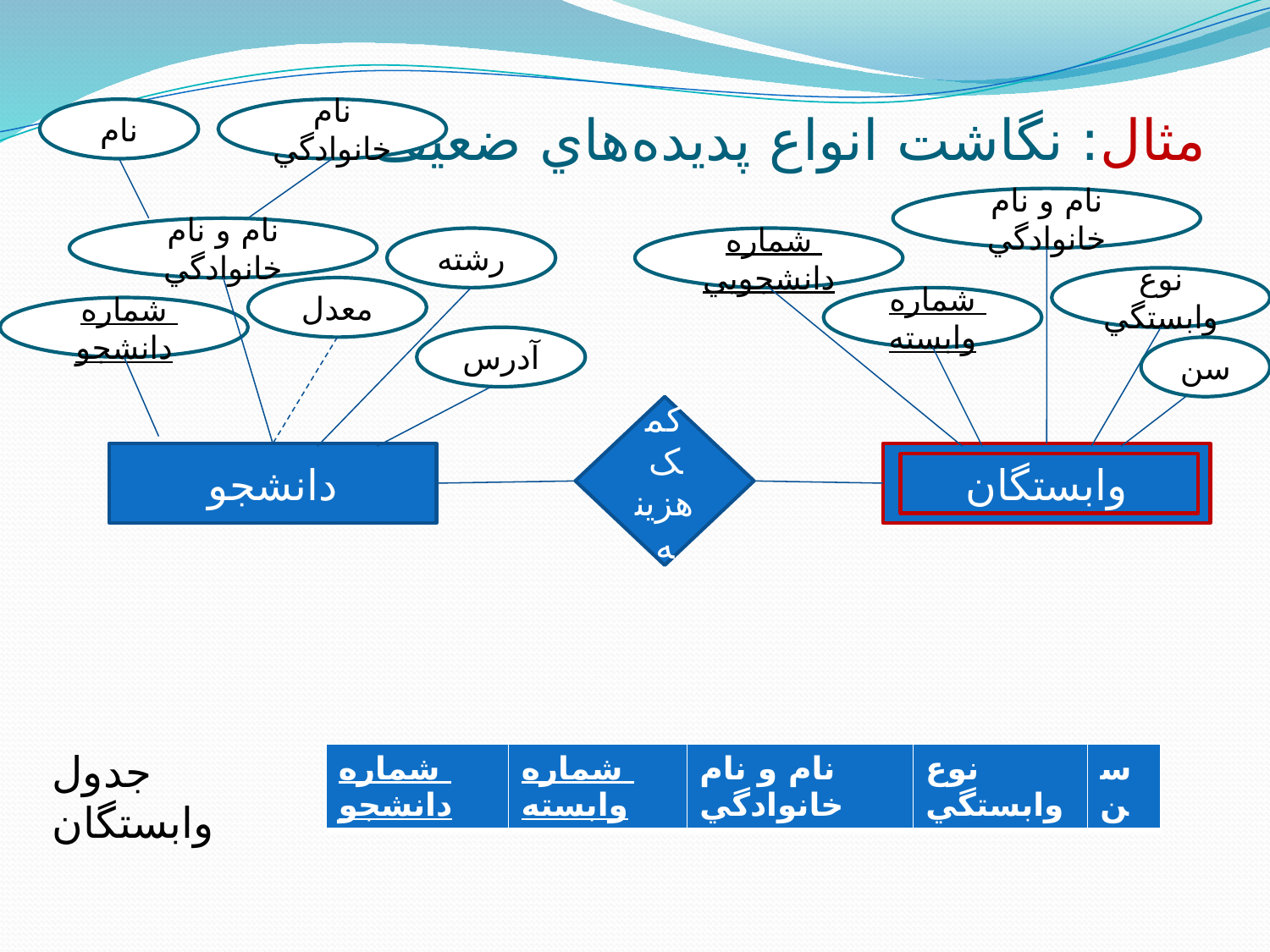

# مثال: نگاشت انواع پديده‌هاي ضعيف
نام
نام خانوادگي
نام و نام خانوادگي
نام و نام خانوادگي
شماره دانشجويي
شماره وابسته
شماره دانشجو
کمک هزينه
دانشجو
وابستگان

رشته
معدل
آدرس
نوع وابستگي
سن
جدول وابستگان
| شماره دانشجو | شماره وابسته | نام و نام خانوادگي | نوع وابستگي | سن |
| --- | --- | --- | --- | --- |